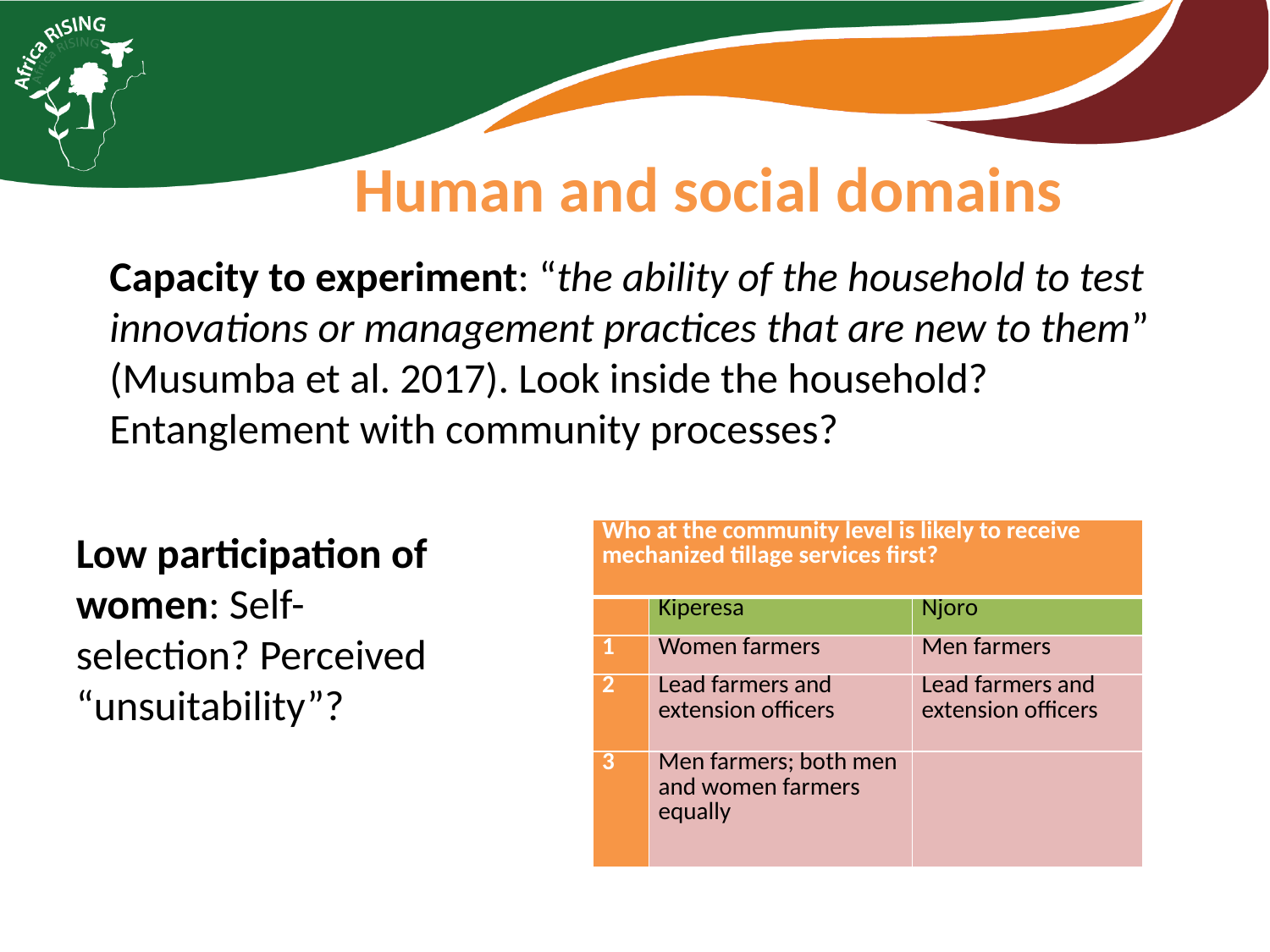

# Human and social domains
Capacity to experiment: “the ability of the household to test innovations or management practices that are new to them” (Musumba et al. 2017). Look inside the household? Entanglement with community processes?
Low participation of women: Self-selection? Perceived “unsuitability”?
| Who at the community level is likely to receive mechanized tillage services first? |  |  |
| --- | --- | --- |
|  | Kiperesa | Njoro |
| 1 | Women farmers | Men farmers |
| 2 | Lead farmers and extension officers | Lead farmers and extension officers |
| 3 | Men farmers; both men and women farmers equally |  |